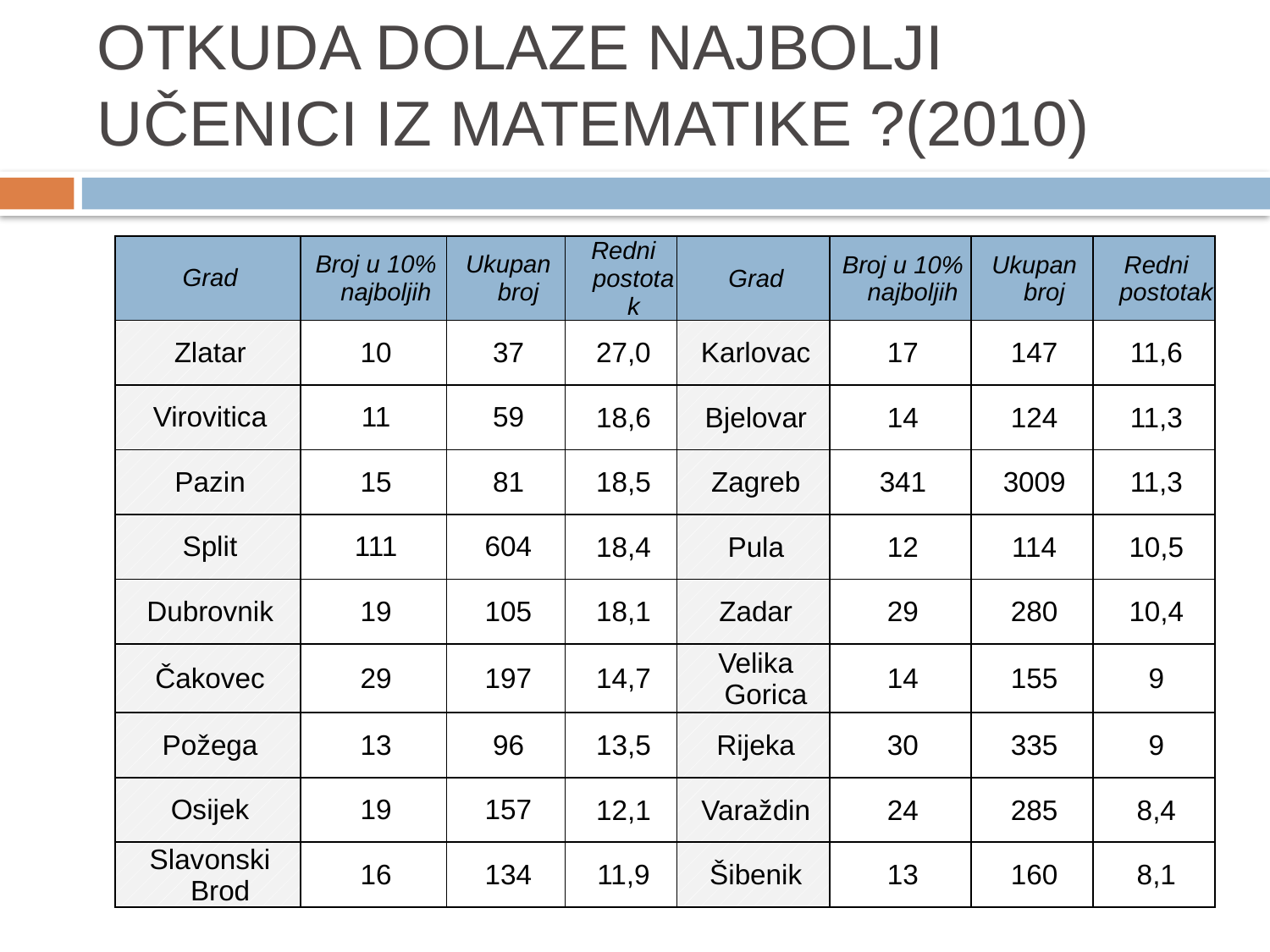

OTKUDA DOLAZE NAJBOLJI UČENICI IZ MATEMATIKE ?(2010)
| Grad | Broj u 10% najboljih | Ukupan broj | Redni postotak | Grad | Broj u 10% najboljih | Ukupan broj | Redni postotak |
| --- | --- | --- | --- | --- | --- | --- | --- |
| Zlatar | 10 | 37 | 27,0 | Karlovac | 17 | 147 | 11,6 |
| Virovitica | 11 | 59 | 18,6 | Bjelovar | 14 | 124 | 11,3 |
| Pazin | 15 | 81 | 18,5 | Zagreb | 341 | 3009 | 11,3 |
| Split | 111 | 604 | 18,4 | Pula | 12 | 114 | 10,5 |
| Dubrovnik | 19 | 105 | 18,1 | Zadar | 29 | 280 | 10,4 |
| Čakovec | 29 | 197 | 14,7 | Velika Gorica | 14 | 155 | 9 |
| Požega | 13 | 96 | 13,5 | Rijeka | 30 | 335 | 9 |
| Osijek | 19 | 157 | 12,1 | Varaždin | 24 | 285 | 8,4 |
| Slavonski Brod | 16 | 134 | 11,9 | Šibenik | 13 | 160 | 8,1 |